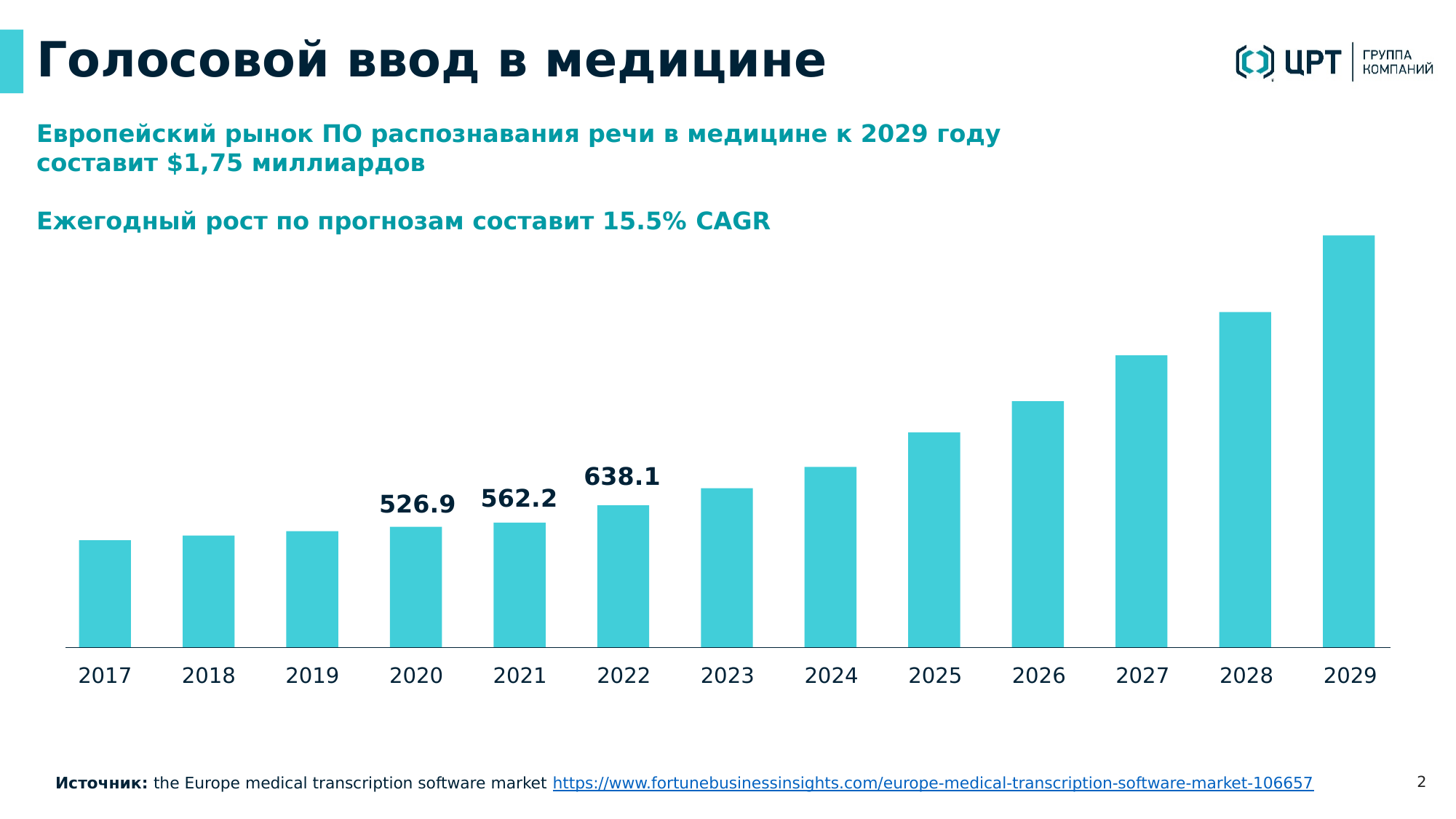

# Голосовой ввод в медицине
Европейский рынок ПО распознавания речи в медицине к 2029 году составит $1,75 миллиардов

Ежегодный рост по прогнозам составит 15.5% CAGR

2017
2018
2019
2020
2021
2022
2023
2024
2025
2026
2027
2028
2029
638.1
562.2
526.9
Источник: the Europe medical transcription software market https://www.fortunebusinessinsights.com/europe-medical-transcription-software-market-106657